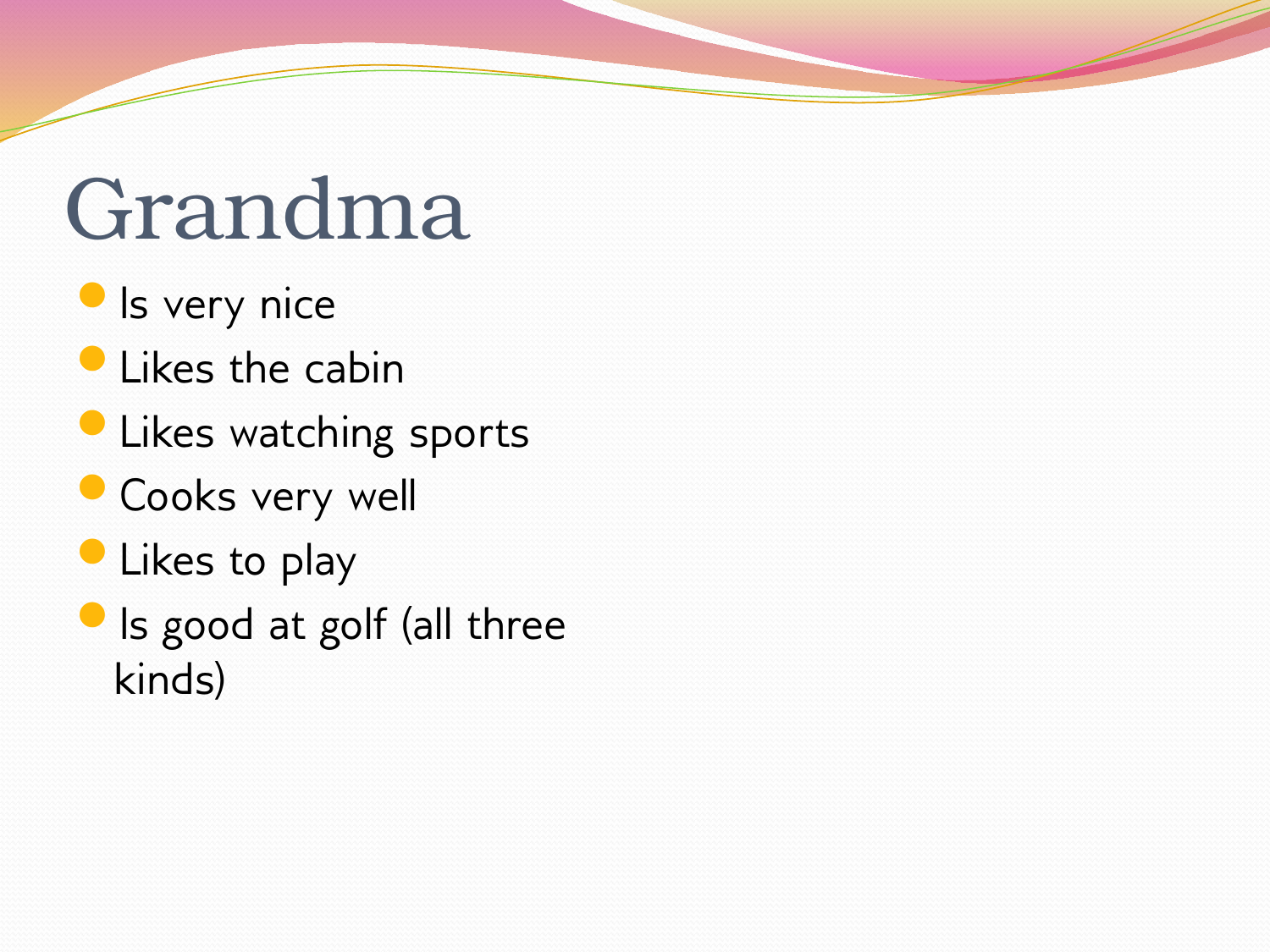

# Grandma
Is very nice
Likes the cabin
Likes watching sports
Cooks very well
Likes to play
Is good at golf (all three kinds)